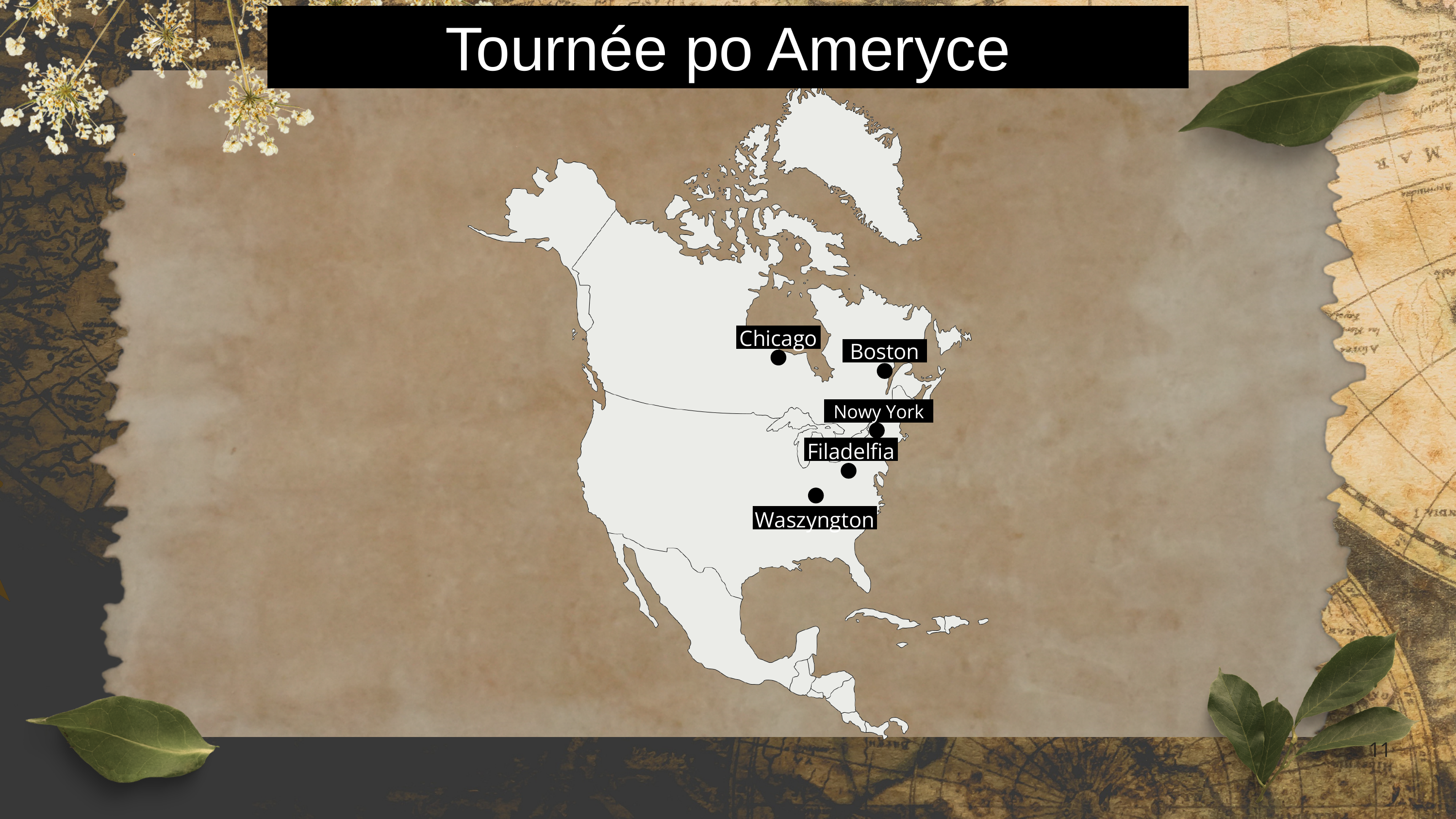

Tournée po Ameryce

Chicago

Boston

Nowy York

Filadelfia

Waszyngton

11